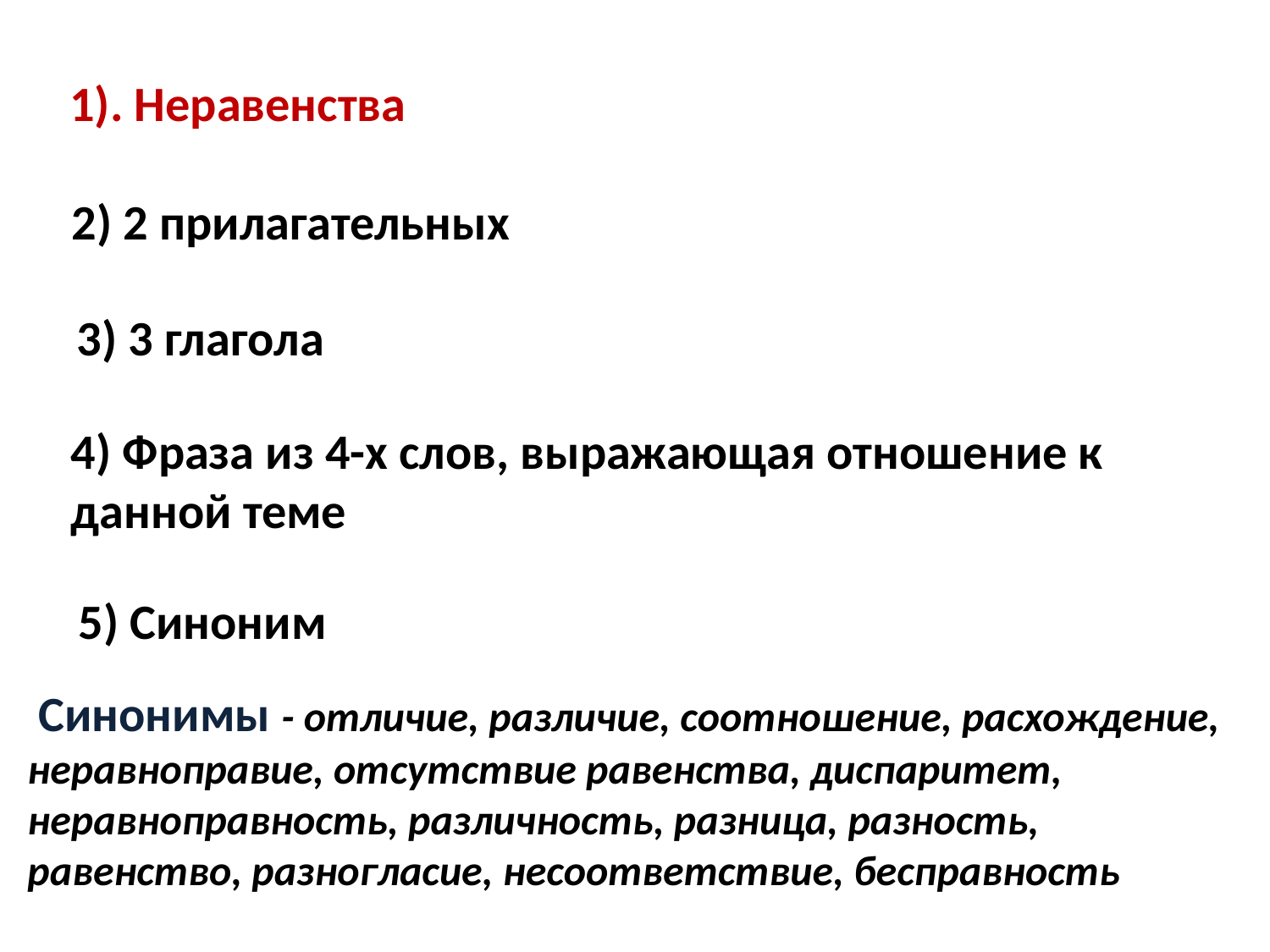

1). Неравенства
2) 2 прилагательных
3) 3 глагола
4) Фраза из 4-х слов, выражающая отношение к данной теме
5) Синоним
 Синонимы - отличие, различие, соотношение, расхождение, неравноправие, отсутствие равенства, диспаритет, неравноправность, различность, разница, разность, равенство, разногласие, несоответствие, бесправность